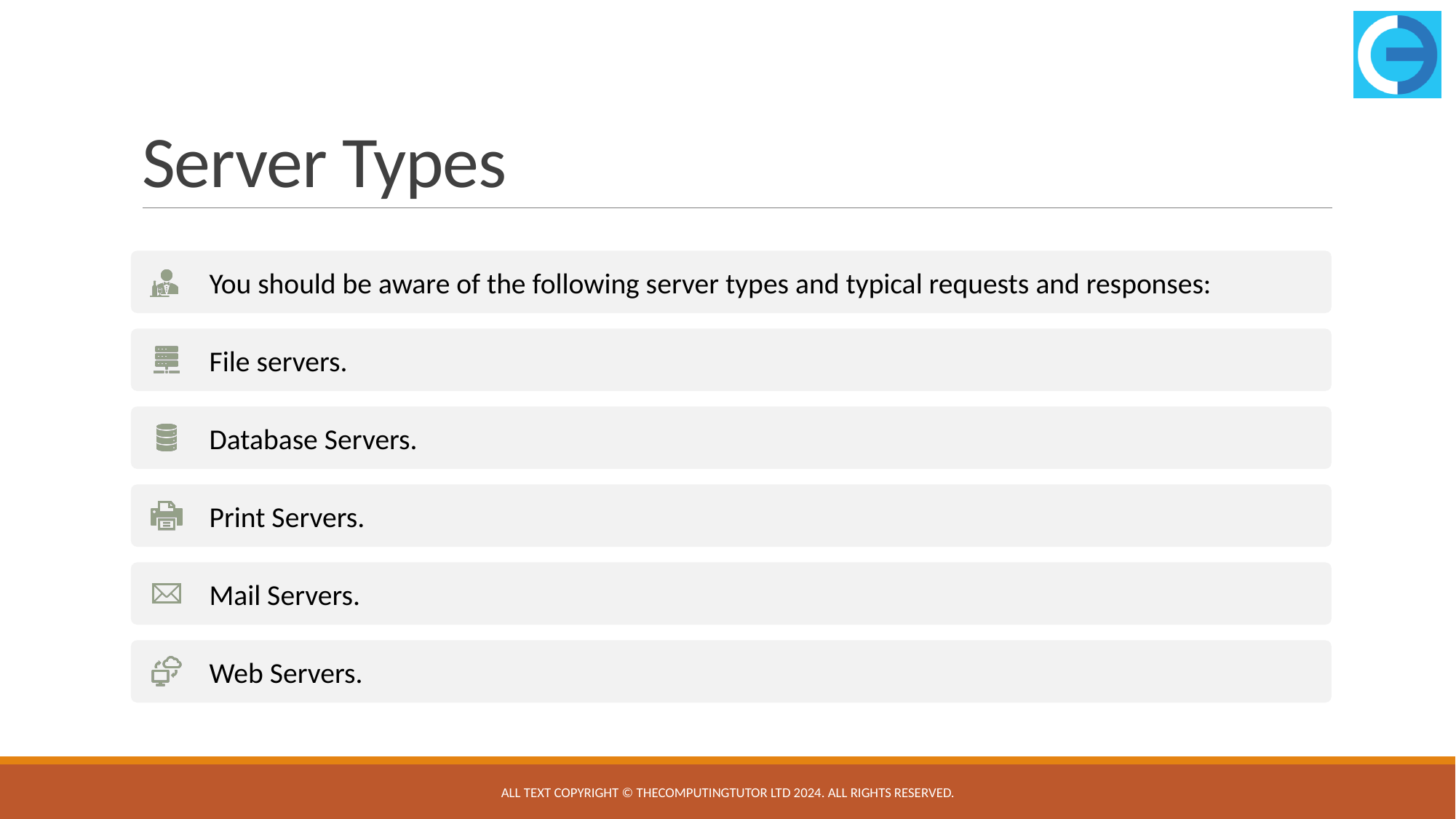

# Server Types
You should be aware of the following server types and typical requests and responses:
File servers.
Database Servers.
Print Servers.
Mail Servers.
Web Servers.
All text copyright © TheComputingTutor Ltd 2024. All rights Reserved.